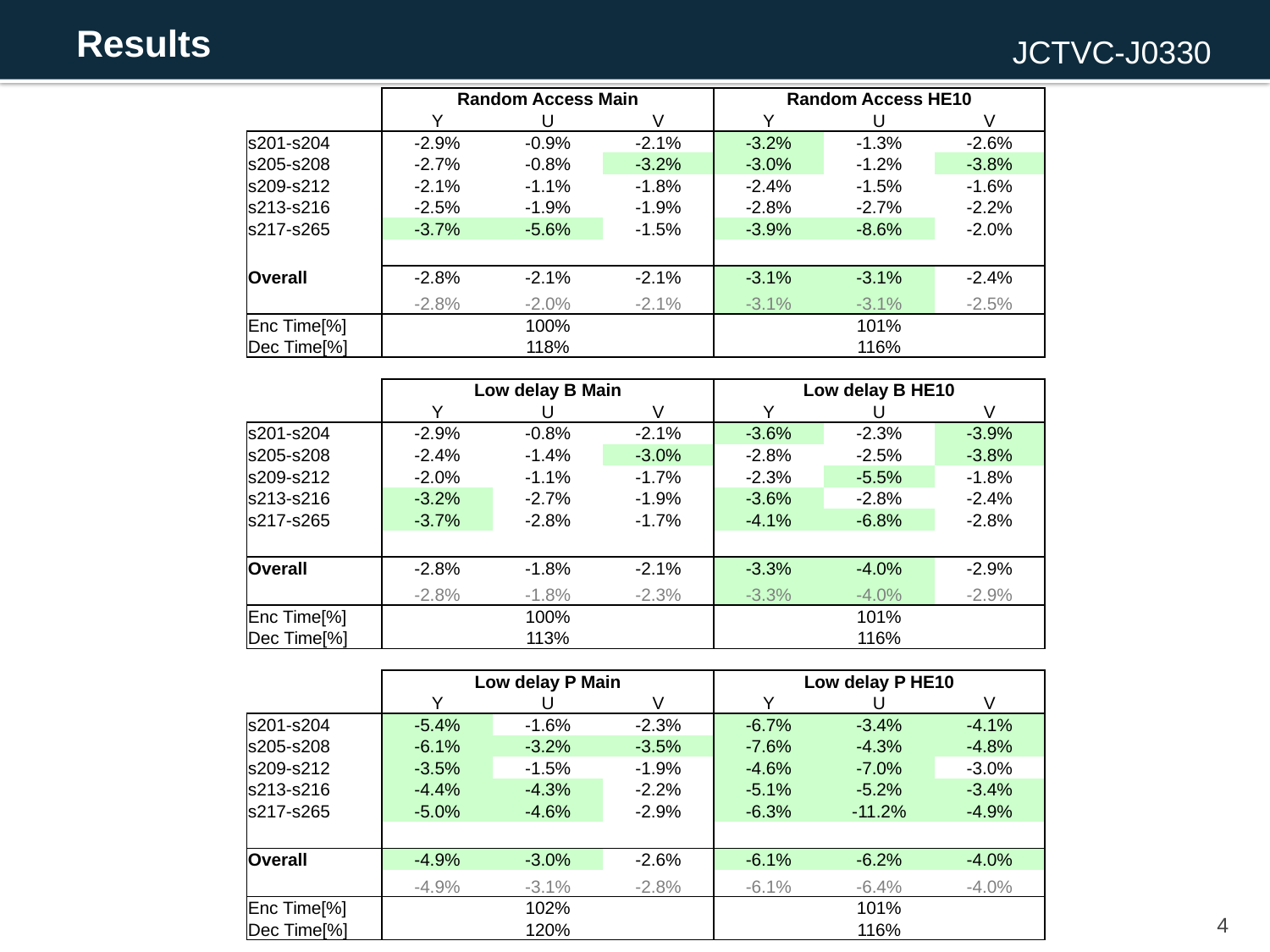

# Results
|  |  |  |  |  |  |  |  |
| --- | --- | --- | --- | --- | --- | --- | --- |
|  |  | Random Access Main |  |  | Random Access HE10 |  |  |
|  |  | Y | U | V | Y | U | V |
|  | s201-s204 | -2.9% | -0.9% | -2.1% | -3.2% | -1.3% | -2.6% |
|  | s205-s208 | -2.7% | -0.8% | -3.2% | -3.0% | -1.2% | -3.8% |
|  | s209-s212 | -2.1% | -1.1% | -1.8% | -2.4% | -1.5% | -1.6% |
|  | s213-s216 | -2.5% | -1.9% | -1.9% | -2.8% | -2.7% | -2.2% |
|  | s217-s265 | -3.7% | -5.6% | -1.5% | -3.9% | -8.6% | -2.0% |
|  |  |  |  |  |  |  |  |
|  | Overall | -2.8% | -2.1% | -2.1% | -3.1% | -3.1% | -2.4% |
|  |  | -2.8% | -2.0% | -2.1% | -3.1% | -3.1% | -2.5% |
|  | Enc Time[%] | 100% |  |  | 101% |  |  |
|  | Dec Time[%] | 118% |  |  | 116% |  |  |
|  |  |  |  |  |  |  |  |
|  |  | Low delay B Main |  |  | Low delay B HE10 |  |  |
|  |  | Y | U | V | Y | U | V |
|  | s201-s204 | -2.9% | -0.8% | -2.1% | -3.6% | -2.3% | -3.9% |
|  | s205-s208 | -2.4% | -1.4% | -3.0% | -2.8% | -2.5% | -3.8% |
|  | s209-s212 | -2.0% | -1.1% | -1.7% | -2.3% | -5.5% | -1.8% |
|  | s213-s216 | -3.2% | -2.7% | -1.9% | -3.6% | -2.8% | -2.4% |
|  | s217-s265 | -3.7% | -2.8% | -1.7% | -4.1% | -6.8% | -2.8% |
|  |  |  |  |  |  |  |  |
|  | Overall | -2.8% | -1.8% | -2.1% | -3.3% | -4.0% | -2.9% |
|  |  | -2.8% | -1.8% | -2.3% | -3.3% | -4.0% | -2.9% |
|  | Enc Time[%] | 100% |  |  | 101% |  |  |
|  | Dec Time[%] | 113% |  |  | 116% |  |  |
|  |  |  |  |  |  |  |  |
|  |  | Low delay P Main |  |  | Low delay P HE10 |  |  |
|  |  | Y | U | V | Y | U | V |
|  | s201-s204 | -5.4% | -1.6% | -2.3% | -6.7% | -3.4% | -4.1% |
|  | s205-s208 | -6.1% | -3.2% | -3.5% | -7.6% | -4.3% | -4.8% |
|  | s209-s212 | -3.5% | -1.5% | -1.9% | -4.6% | -7.0% | -3.0% |
|  | s213-s216 | -4.4% | -4.3% | -2.2% | -5.1% | -5.2% | -3.4% |
|  | s217-s265 | -5.0% | -4.6% | -2.9% | -6.3% | -11.2% | -4.9% |
|  |  |  |  |  |  |  |  |
|  | Overall | -4.9% | -3.0% | -2.6% | -6.1% | -6.2% | -4.0% |
|  |  | -4.9% | -3.1% | -2.8% | -6.1% | -6.4% | -4.0% |
|  | Enc Time[%] | 102% |  |  | 101% |  |  |
|  | Dec Time[%] | 120% |  |  | 116% |  |  |
4